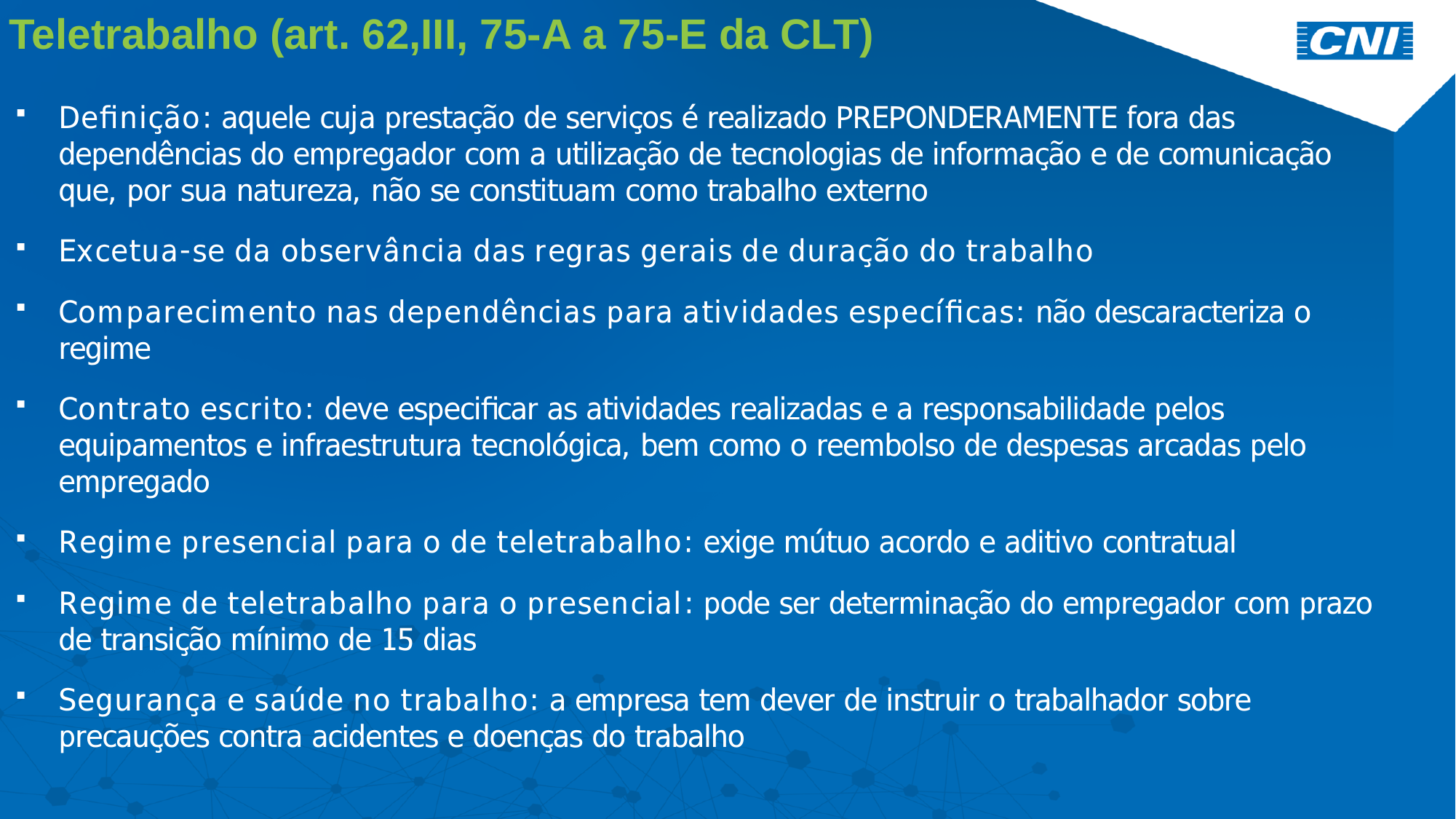

Teletrabalho (art. 62,III, 75-A a 75-E da CLT)

Definição: aquele cuja prestação de serviços é realizado PREPONDERAMENTE fora das dependências do empregador com a utilização de tecnologias de informação e de comunicação que, por sua natureza, não se constituam como trabalho externo
Excetua-se da observância das regras gerais de duração do trabalho
Comparecimento nas dependências para atividades específicas: não descaracteriza o regime
Contrato escrito: deve especificar as atividades realizadas e a responsabilidade pelos equipamentos e infraestrutura tecnológica, bem como o reembolso de despesas arcadas pelo empregado
Regime presencial para o de teletrabalho: exige mútuo acordo e aditivo contratual
Regime de teletrabalho para o presencial: pode ser determinação do empregador com prazo de transição mínimo de 15 dias
Segurança e saúde no trabalho: a empresa tem dever de instruir o trabalhador sobre precauções contra acidentes e doenças do trabalho